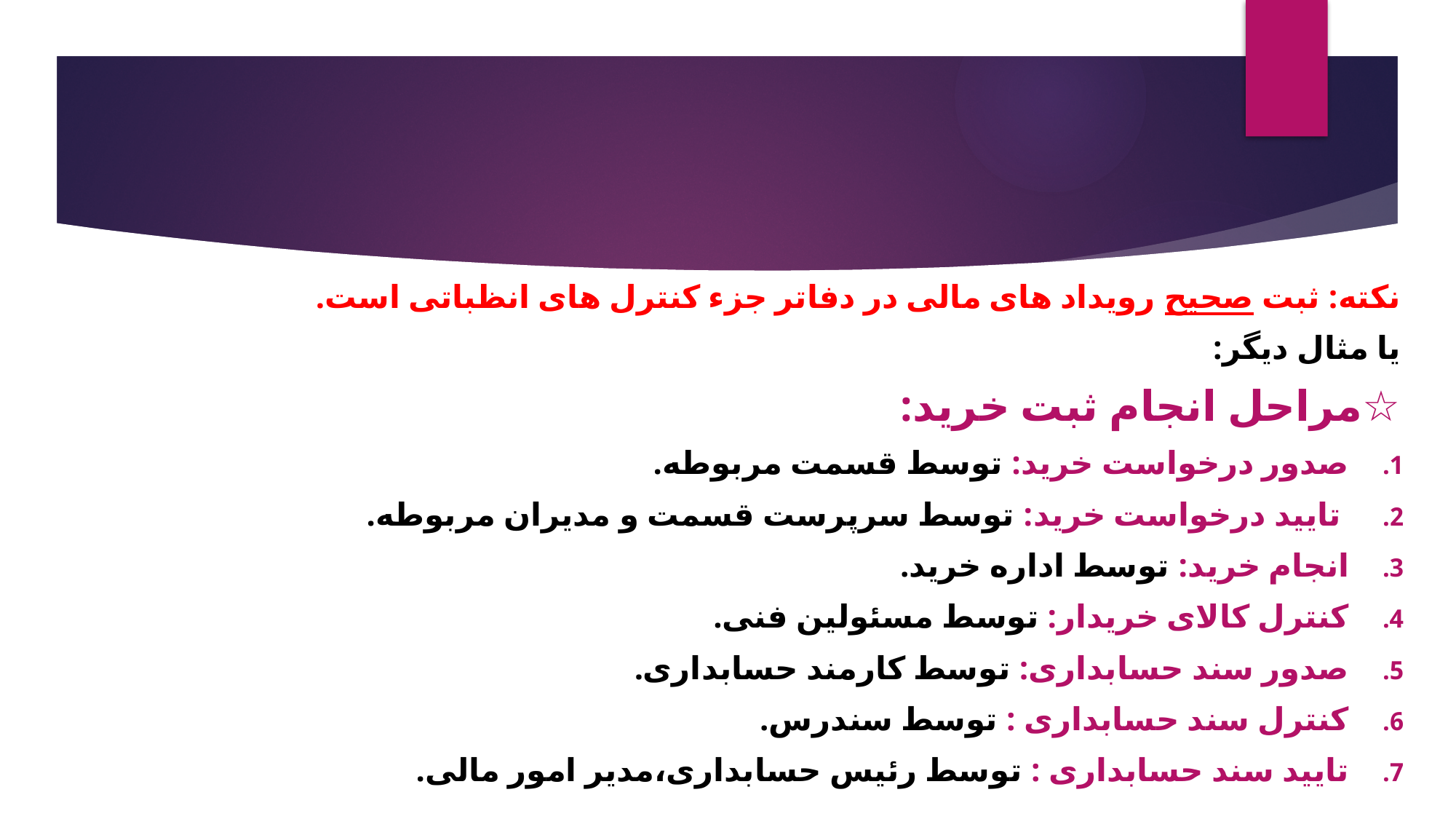

نکته: ثبت صحیح رویداد های مالی در دفاتر جزء کنترل های انظباتی است.
یا مثال دیگر:
☆مراحل انجام ثبت خرید:
صدور درخواست خرید: توسط قسمت مربوطه.
 تایید درخواست خرید: توسط سرپرست قسمت و مدیران مربوطه.
انجام خرید: توسط اداره خرید.
کنترل کالای خریدار: توسط مسئولین فنی.
صدور سند حسابداری: توسط کارمند حسابداری.
کنترل سند حسابداری : توسط سندرس.
تایید سند حسابداری : توسط رئیس حسابداری،مدیر امور مالی.